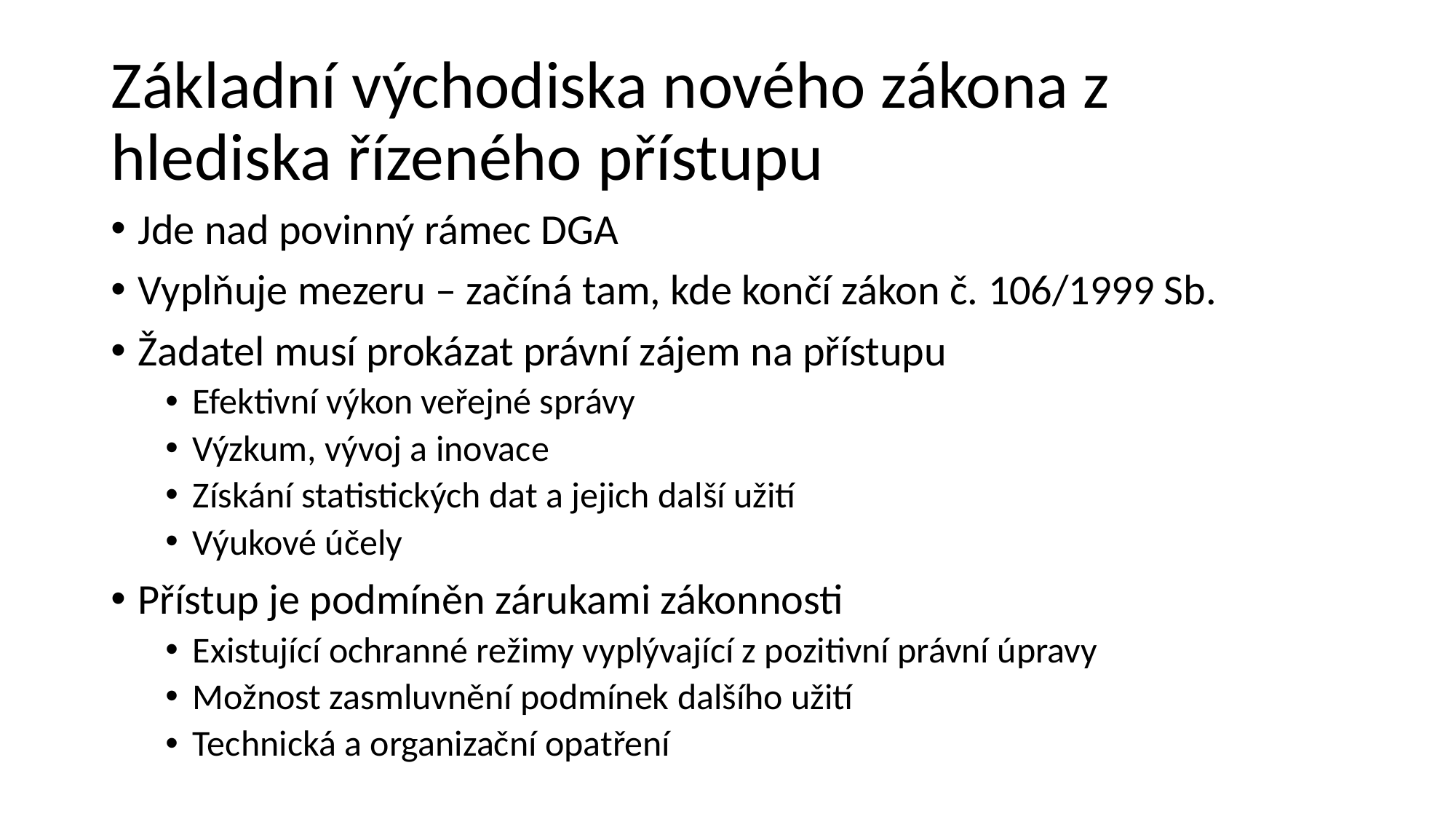

# Základní východiska nového zákona z hlediska řízeného přístupu
Jde nad povinný rámec DGA
Vyplňuje mezeru – začíná tam, kde končí zákon č. 106/1999 Sb.
Žadatel musí prokázat právní zájem na přístupu
Efektivní výkon veřejné správy
Výzkum, vývoj a inovace
Získání statistických dat a jejich další užití
Výukové účely
Přístup je podmíněn zárukami zákonnosti
Existující ochranné režimy vyplývající z pozitivní právní úpravy
Možnost zasmluvnění podmínek dalšího užití
Technická a organizační opatření